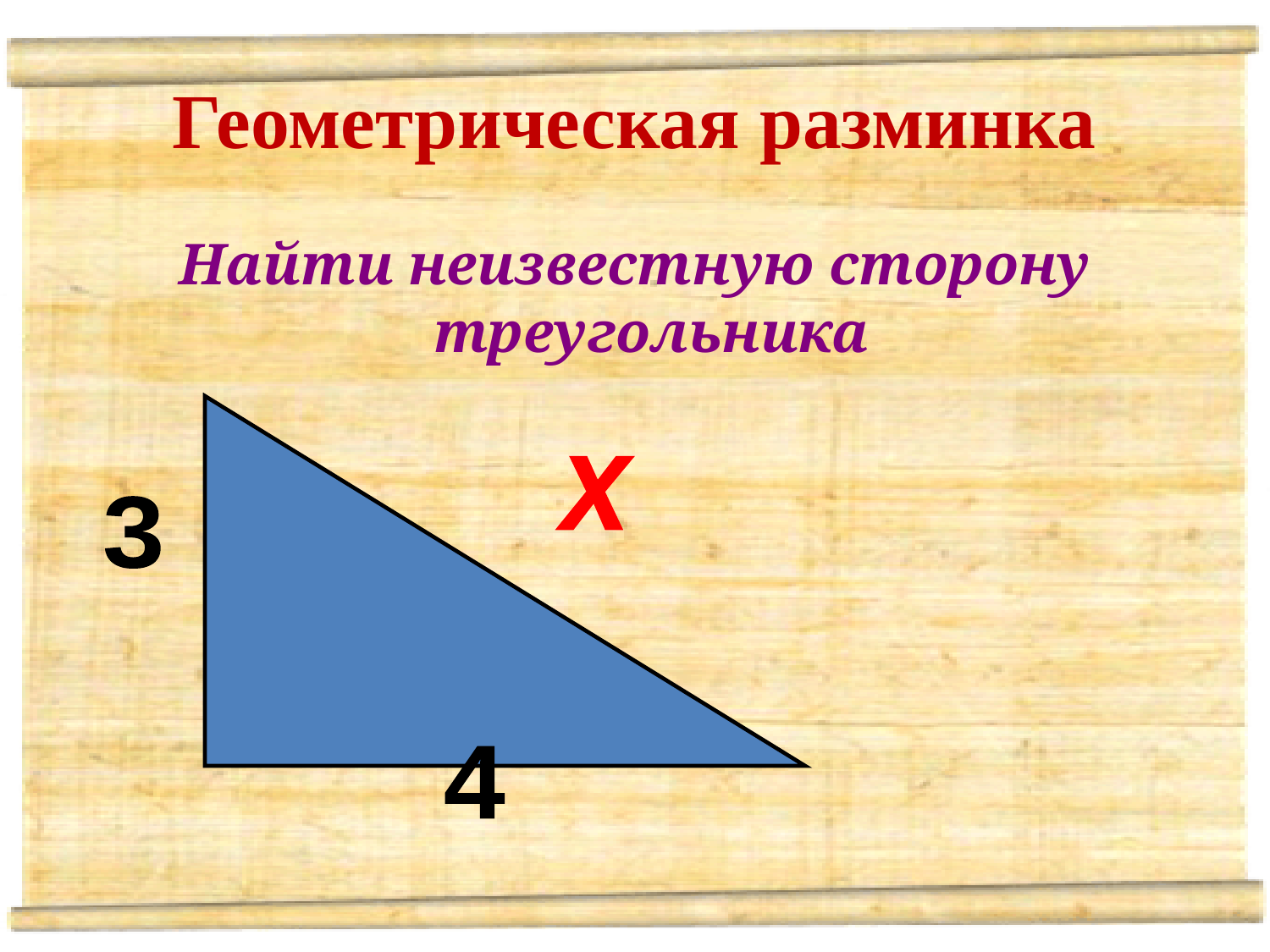

# Геометрическая разминка
Найти неизвестную сторону треугольника

х
3
4